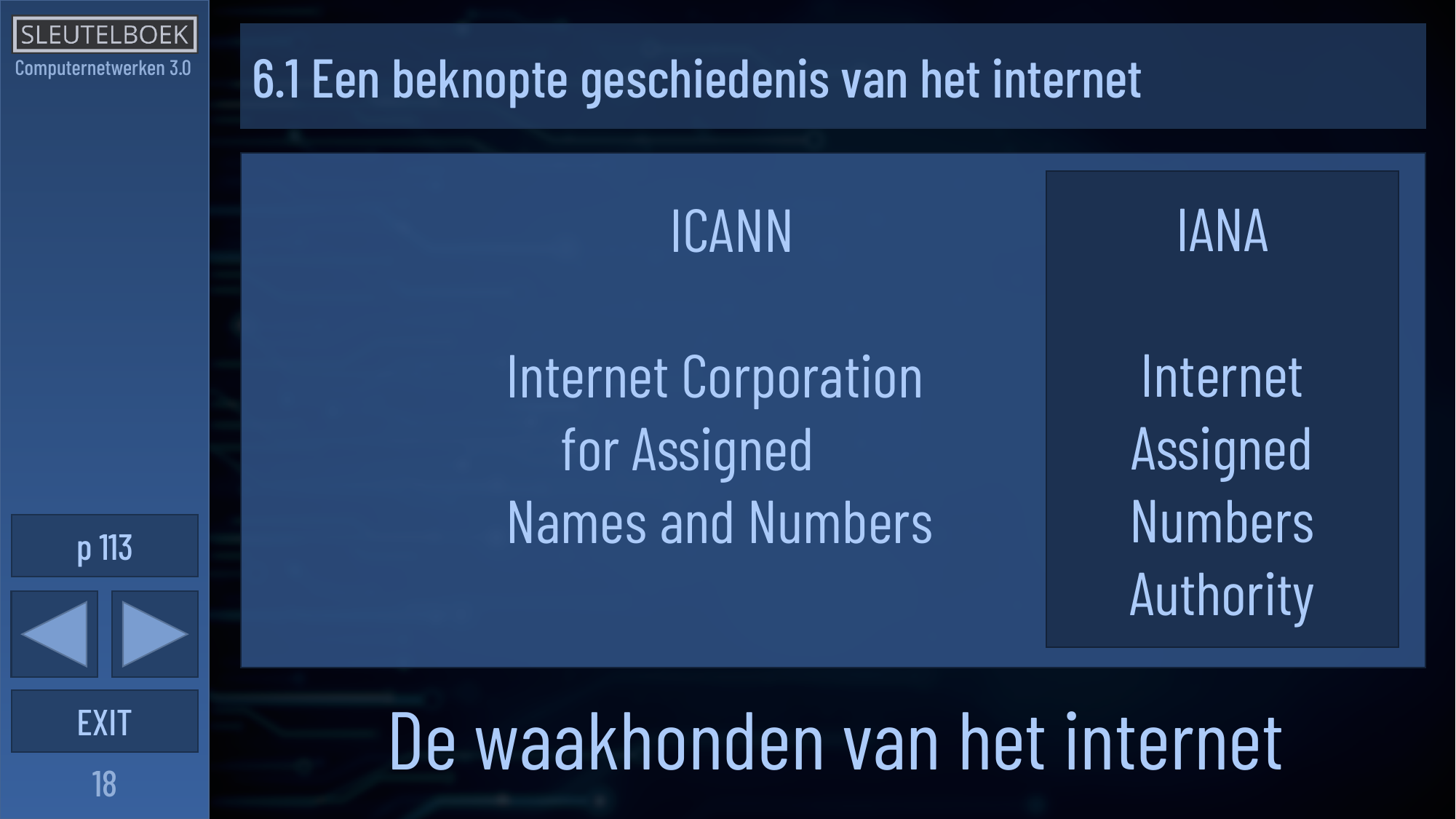

6.1 Een beknopte geschiedenis van het internet
Computernetwerken 3.0
ICANN

Internet Corporation
for Assigned
Names and Numbers
IANA

Internet Assigned Numbers Authority
p 113
De waakhonden van het internet
18